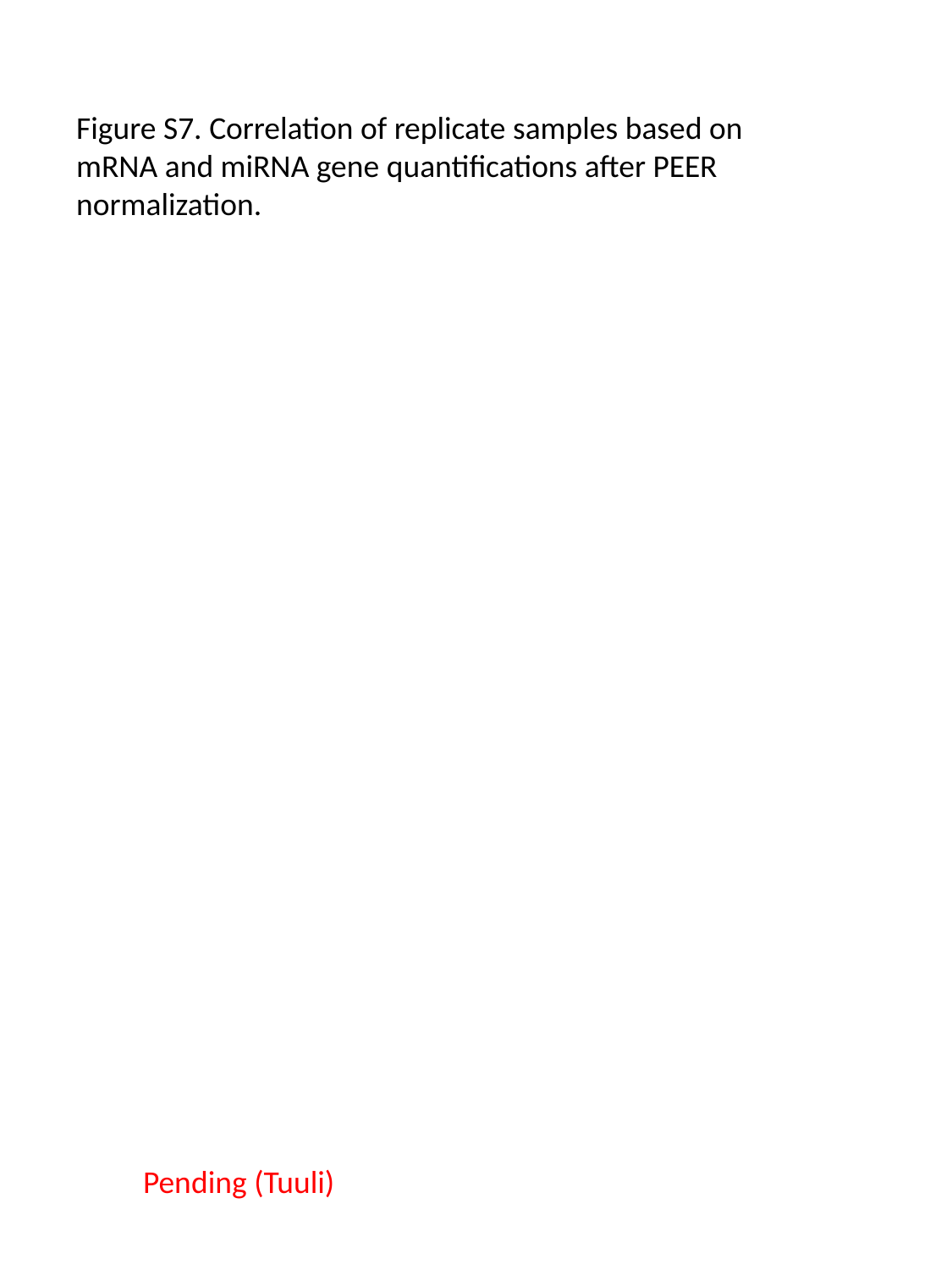

Figure S7. Correlation of replicate samples based on mRNA and miRNA gene quantifications after PEER normalization.
Pending (Tuuli)